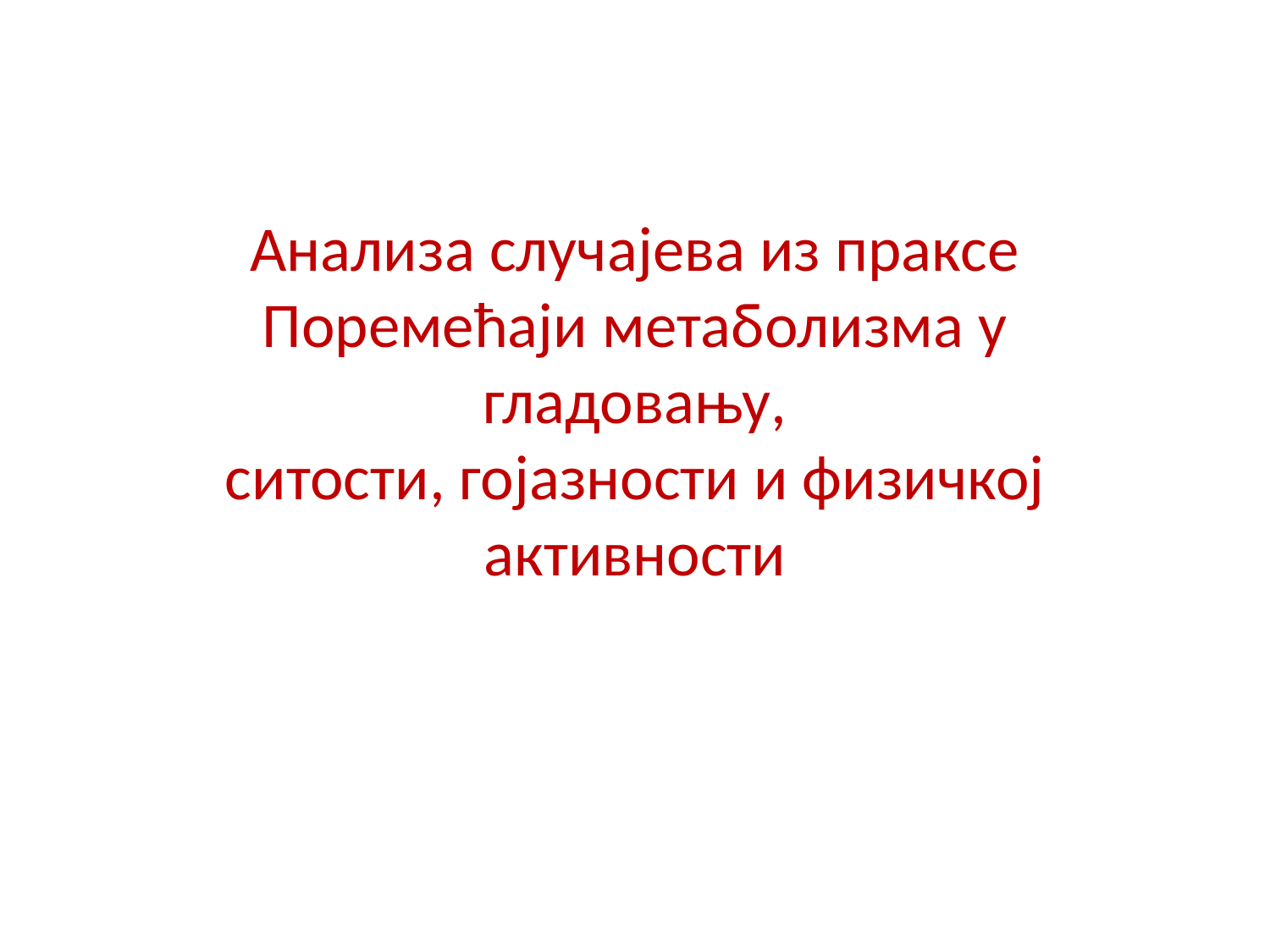

# Анализа случајева из праксе Поремећаји метаболизма у гладовању, ситости, гојазности и физичкој активности